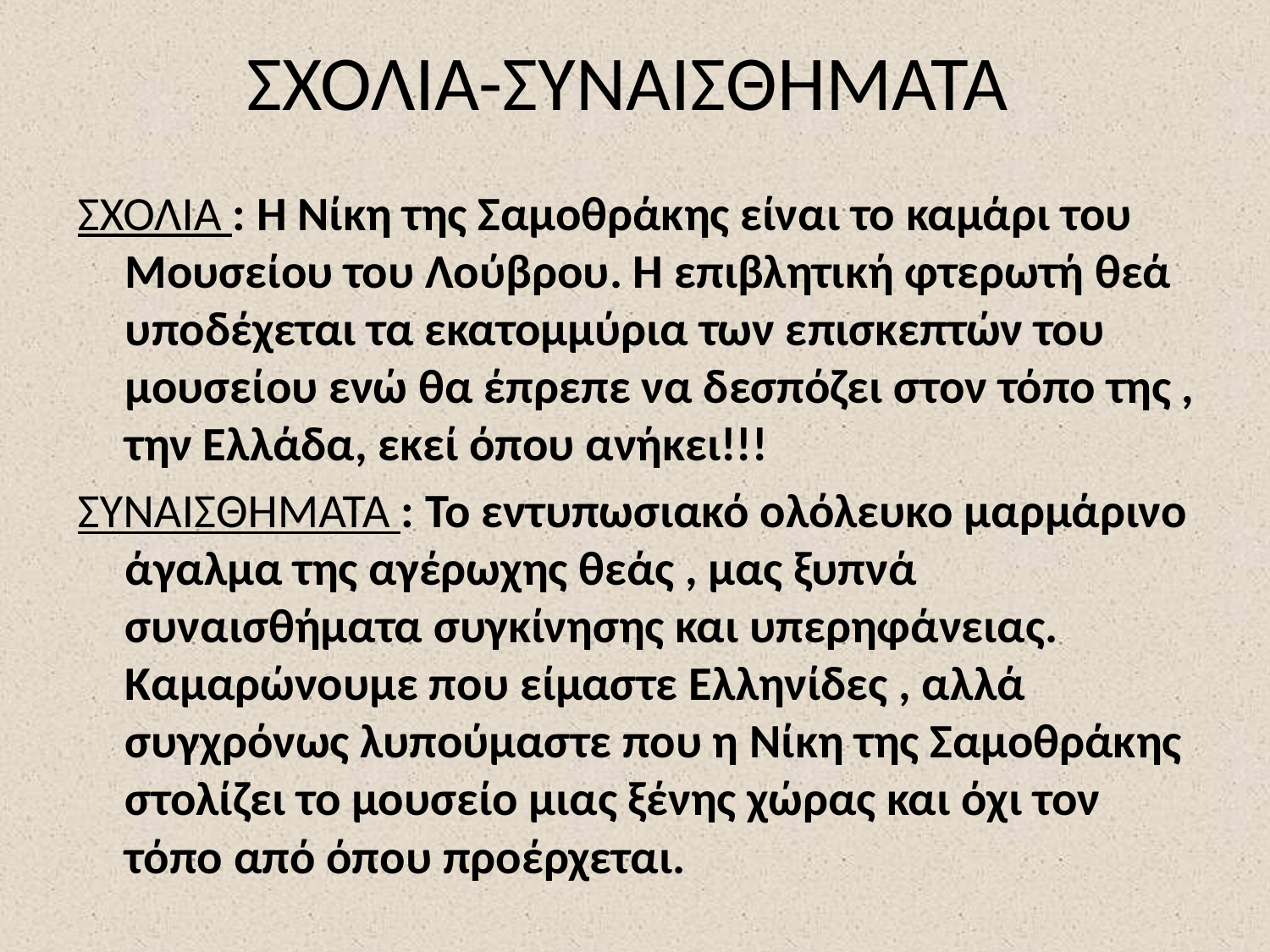

# ΣΧΟΛΙΑ-ΣΥΝΑΙΣΘΗΜΑΤΑ
ΣΧΟΛΙΑ : Η Νίκη της Σαμοθράκης είναι το καμάρι του Μουσείου του Λούβρου. Η επιβλητική φτερωτή θεά υποδέχεται τα εκατομμύρια των επισκεπτών του μουσείου ενώ θα έπρεπε να δεσπόζει στον τόπο της , την Ελλάδα, εκεί όπου ανήκει!!!
ΣΥΝΑΙΣΘΗΜΑΤΑ : Το εντυπωσιακό ολόλευκο μαρμάρινο άγαλμα της αγέρωχης θεάς , μας ξυπνά συναισθήματα συγκίνησης και υπερηφάνειας. Καμαρώνουμε που είμαστε Ελληνίδες , αλλά συγχρόνως λυπούμαστε που η Νίκη της Σαμοθράκης στολίζει το μουσείο μιας ξένης χώρας και όχι τον τόπο από όπου προέρχεται.